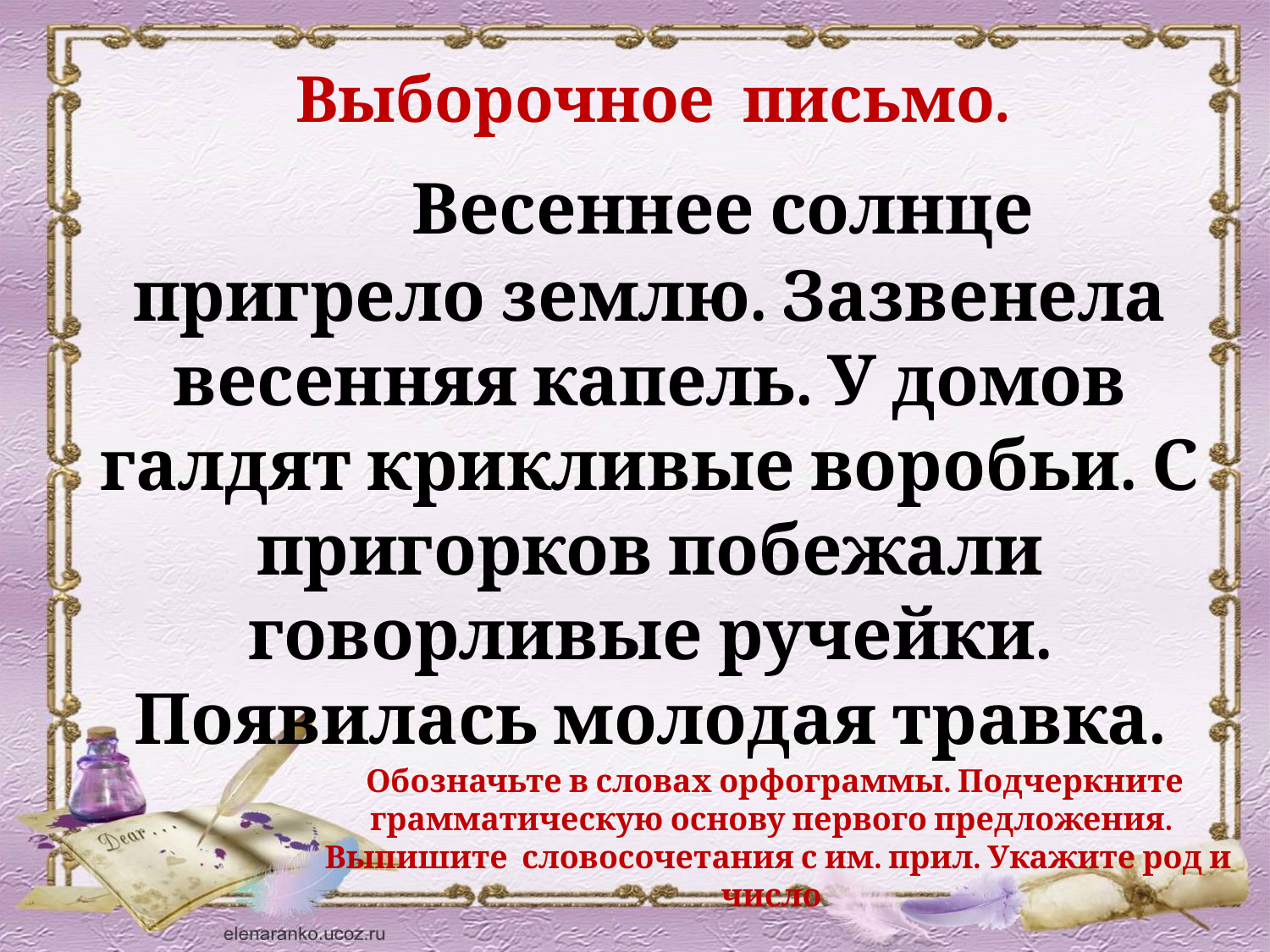

Выборочное  письмо.
	 Весеннее солнце пригрело землю. Зазвенела весенняя капель. У домов галдят крикливые воробьи. С пригорков побежали говорливые ручейки. Появилась молодая травка.

Обозначьте в словах орфограммы. Подчеркните грамматическую основу первого предложения.
 Выпишите  словосочетания с им. прил. Укажите род и число